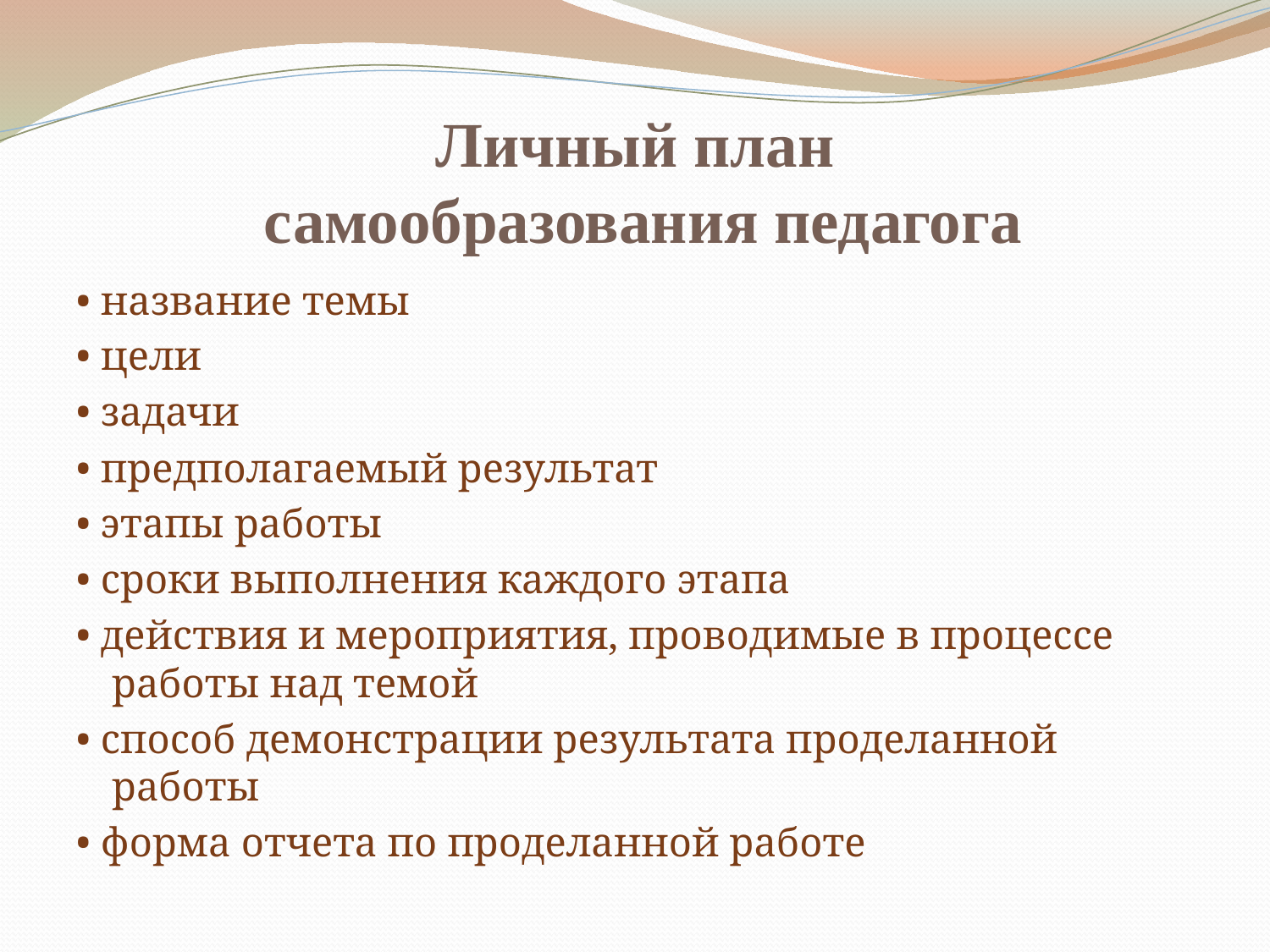

# Личный план самообразования педагога
• название темы
• цели
• задачи
• предполагаемый результат
• этапы работы
• сроки выполнения каждого этапа
• действия и мероприятия, проводимые в процессе работы над темой
• способ демонстрации результата проделанной работы
• форма отчета по проделанной работе